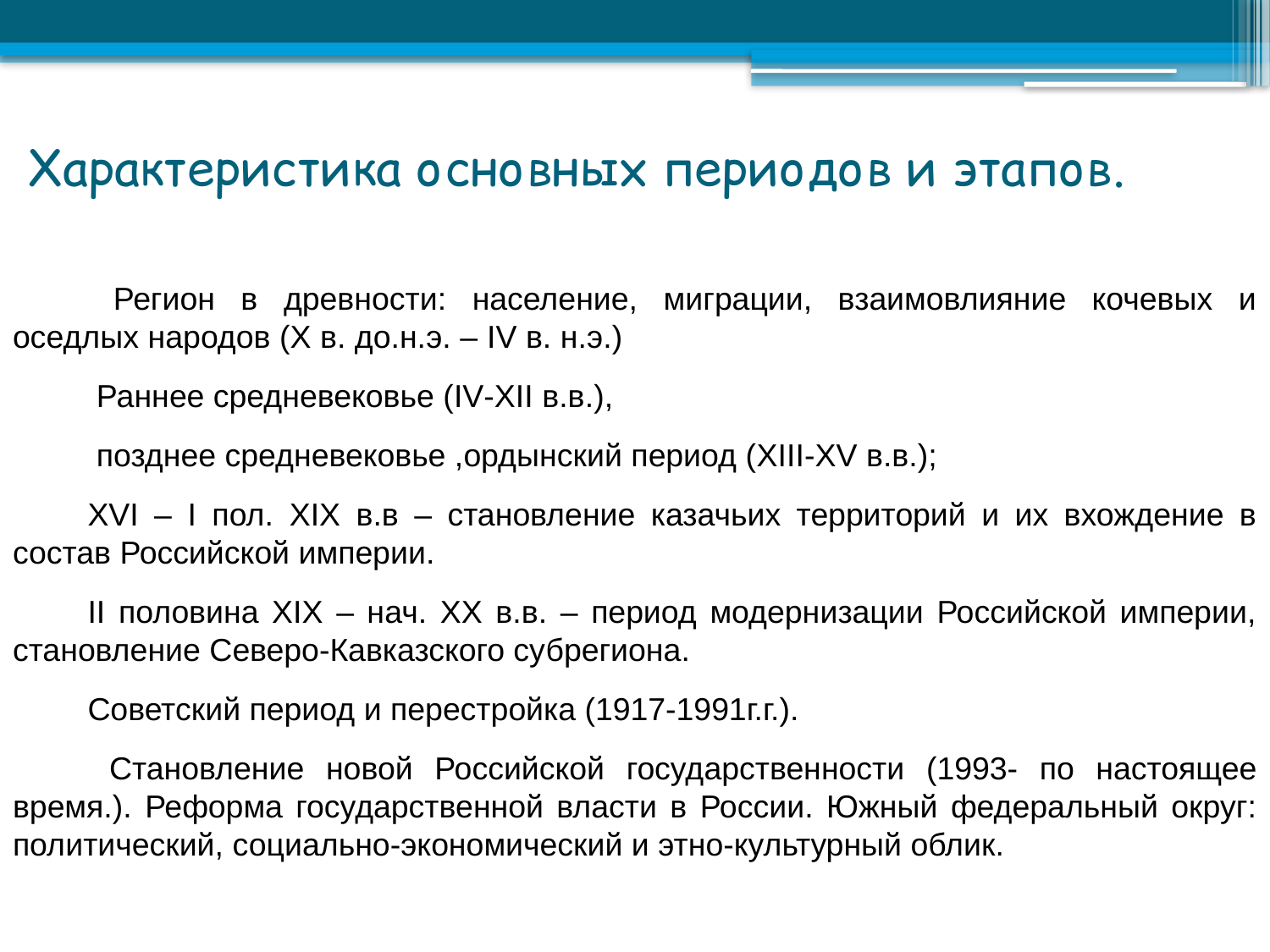

# Характеристика основных периодов и этапов.
 Регион в древности: население, миграции, взаимовлияние кочевых и оседлых народов (Х в. до.н.э. – IV в. н.э.)

 Раннее средневековье (IV-XII в.в.),

 позднее средневековье ,ордынский период (XIII-XV в.в.);

XVI – I пол. XIX в.в – становление казачьих территорий и их вхождение в состав Российской империи.

II половина XIX – нач. XX в.в. – период модернизации Российской империи, становление Северо-Кавказского субрегиона.

Советский период и перестройка (1917-1991г.г.).

 Становление новой Российской государственности (1993- по настоящее время.). Реформа государственной власти в России. Южный федеральный округ: политический, социально-экономический и этно-культурный облик.